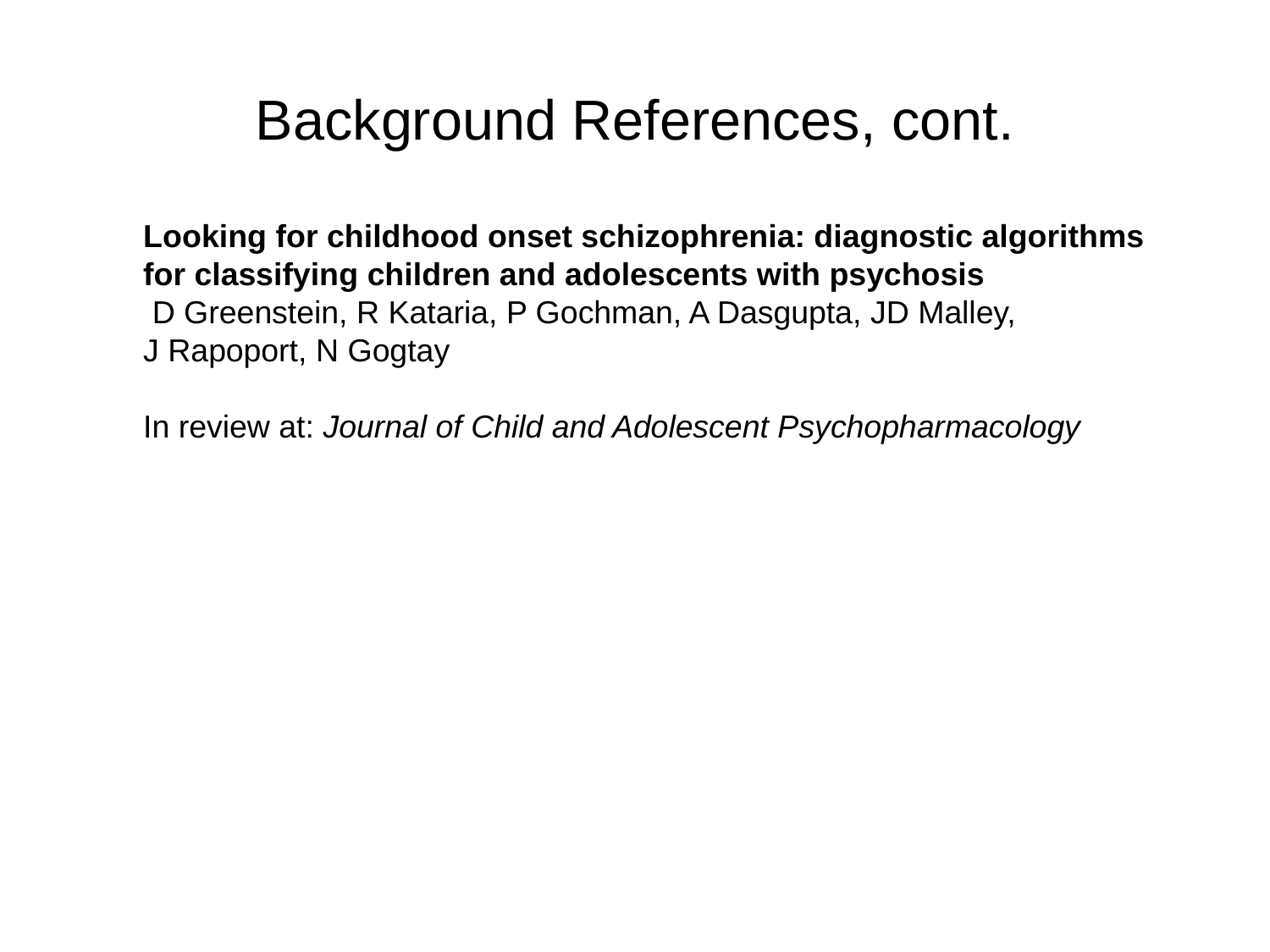

# Background References, cont.
Looking for childhood onset schizophrenia: diagnostic algorithms
for classifying children and adolescents with psychosis
 D Greenstein, R Kataria, P Gochman, A Dasgupta, JD Malley,
J Rapoport, N Gogtay

In review at: Journal of Child and Adolescent Psychopharmacology